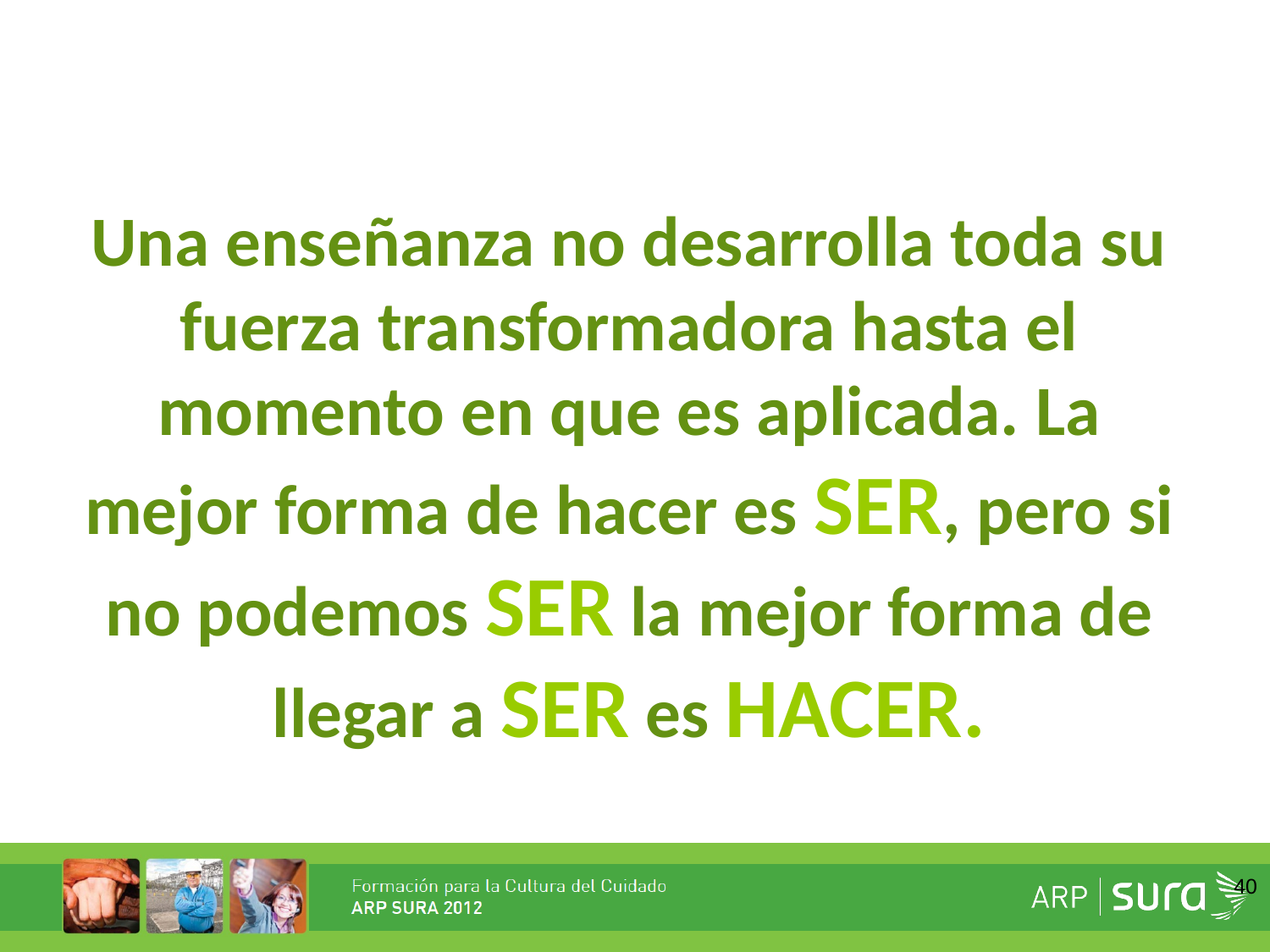

Una enseñanza no desarrolla toda su fuerza transformadora hasta el momento en que es aplicada. La mejor forma de hacer es SER, pero si no podemos SER la mejor forma de llegar a SER es HACER.
40